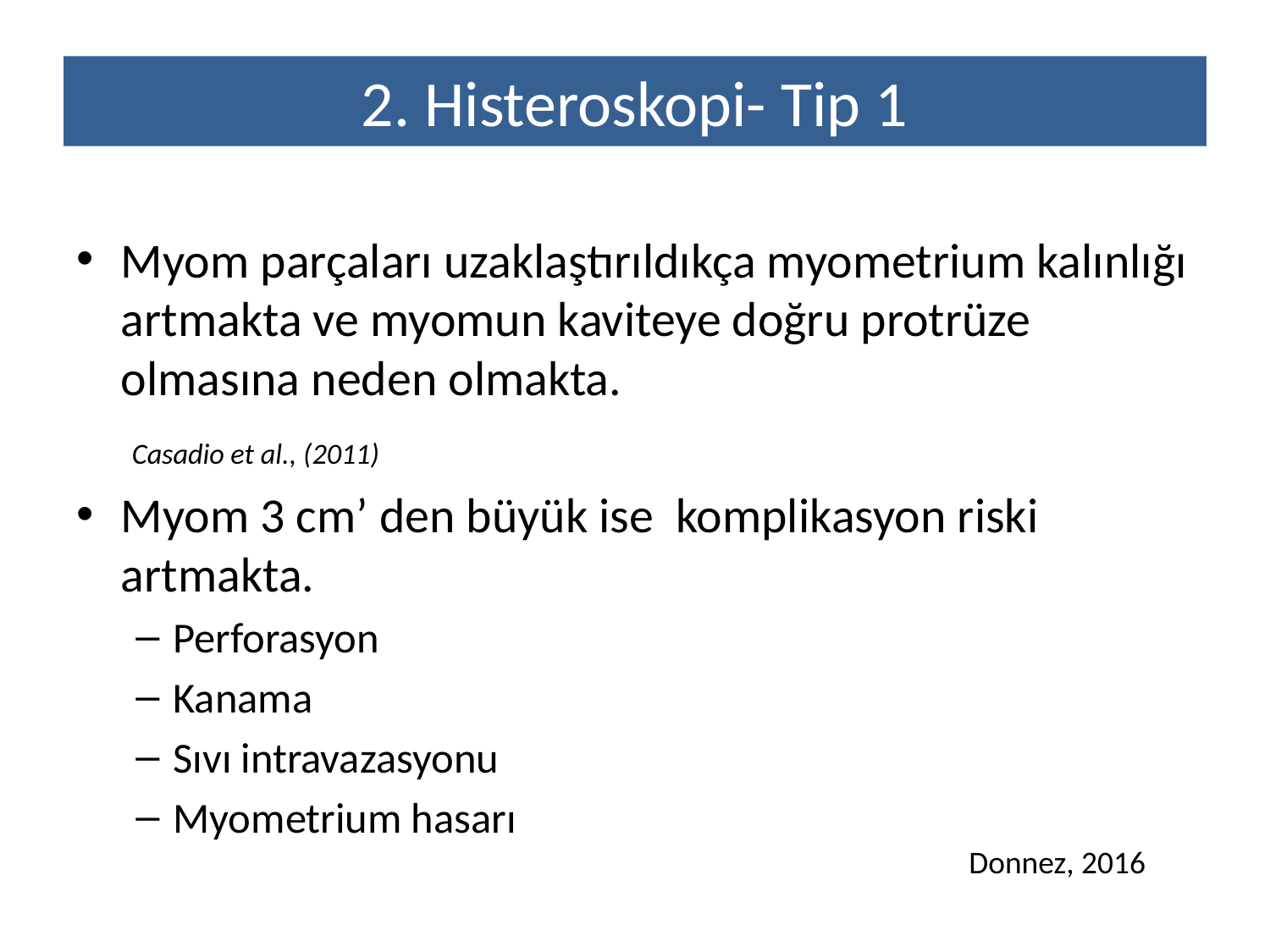

# 2. Histeroskopi- Tip 1
Myom parçaları uzaklaştırıldıkça myometrium kalınlığı artmakta ve myomun kaviteye doğru protrüze olmasına neden olmakta.
							 Casadio et al., (2011)
Myom 3 cm’ den büyük ise  komplikasyon riski artmakta.
Perforasyon
Kanama
Sıvı intravazasyonu
Myometrium hasarı
Donnez, 2016